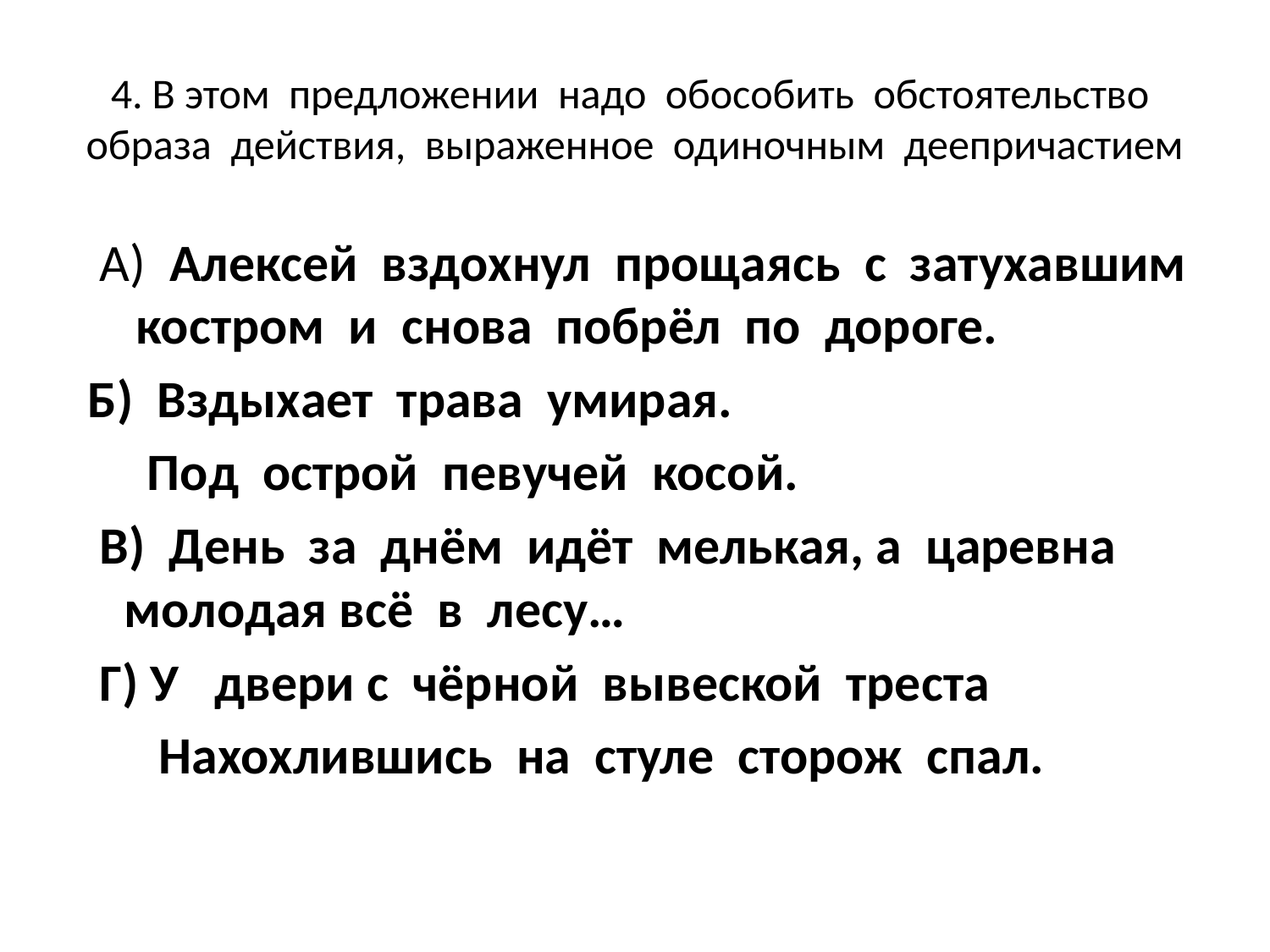

# 4. В этом  предложении  надо  обособить  обстоятельство  образа  действия,  выраженное  одиночным  деепричастием
  А)  Алексей  вздохнул  прощаясь  с  затухавшим  костром  и  снова  побрёл  по  дороге.
 Б)  Вздыхает  трава  умирая.
      Под  острой  певучей  косой.
  В)  День  за  днём  идёт  мелькая, а  царевна  молодая всё  в  лесу…
  Г) У   двери с  чёрной  вывеской  треста
       Нахохлившись  на  стуле  сторож  спал.